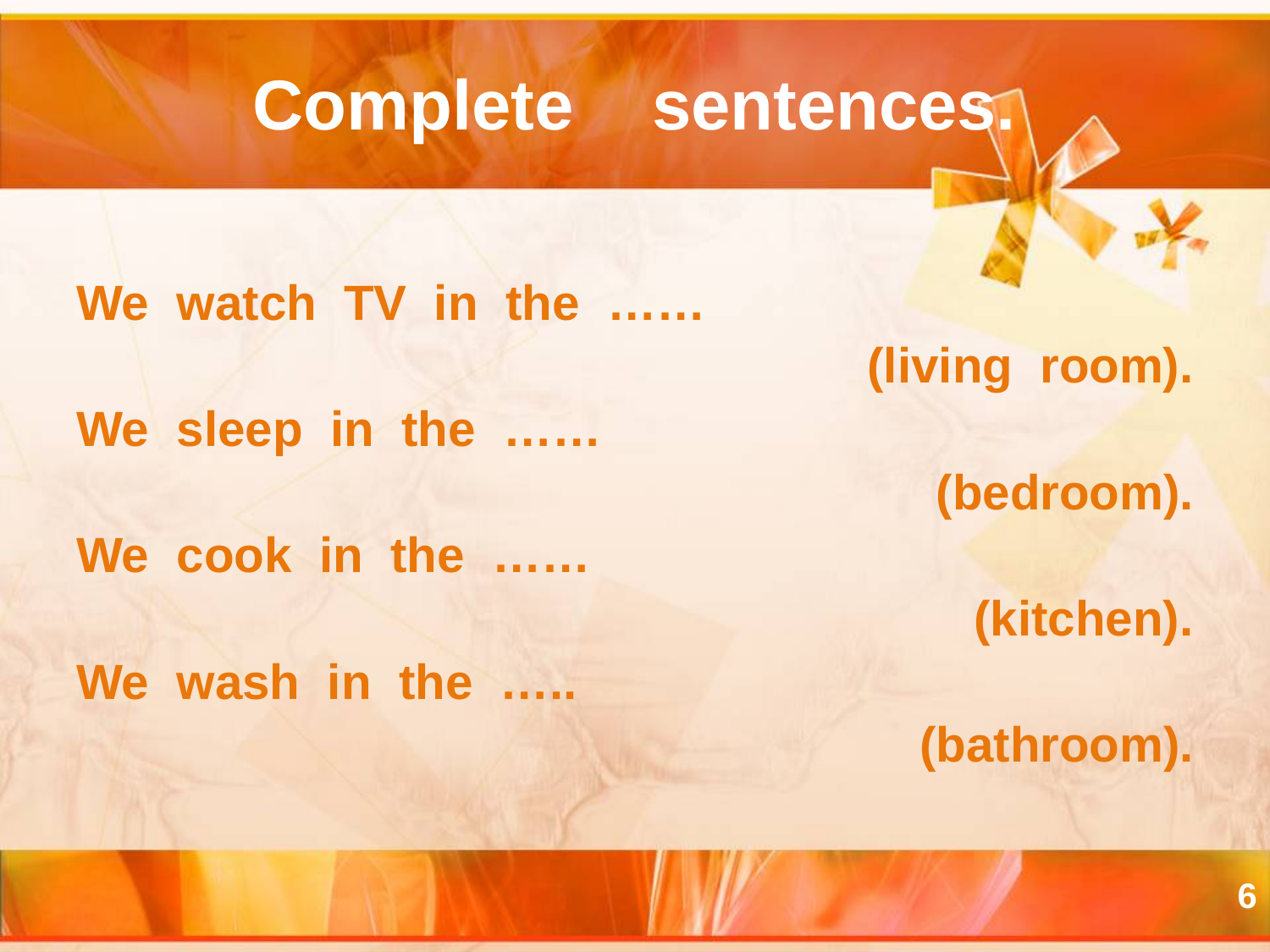

# Complete    sentences.
We  watch  TV  in  the  ……
(living  room).
We  sleep  in  the  ……
(bedroom).
We  cook  in  the  ……
(kitchen).
We  wash  in  the  …..
(bathroom).
6